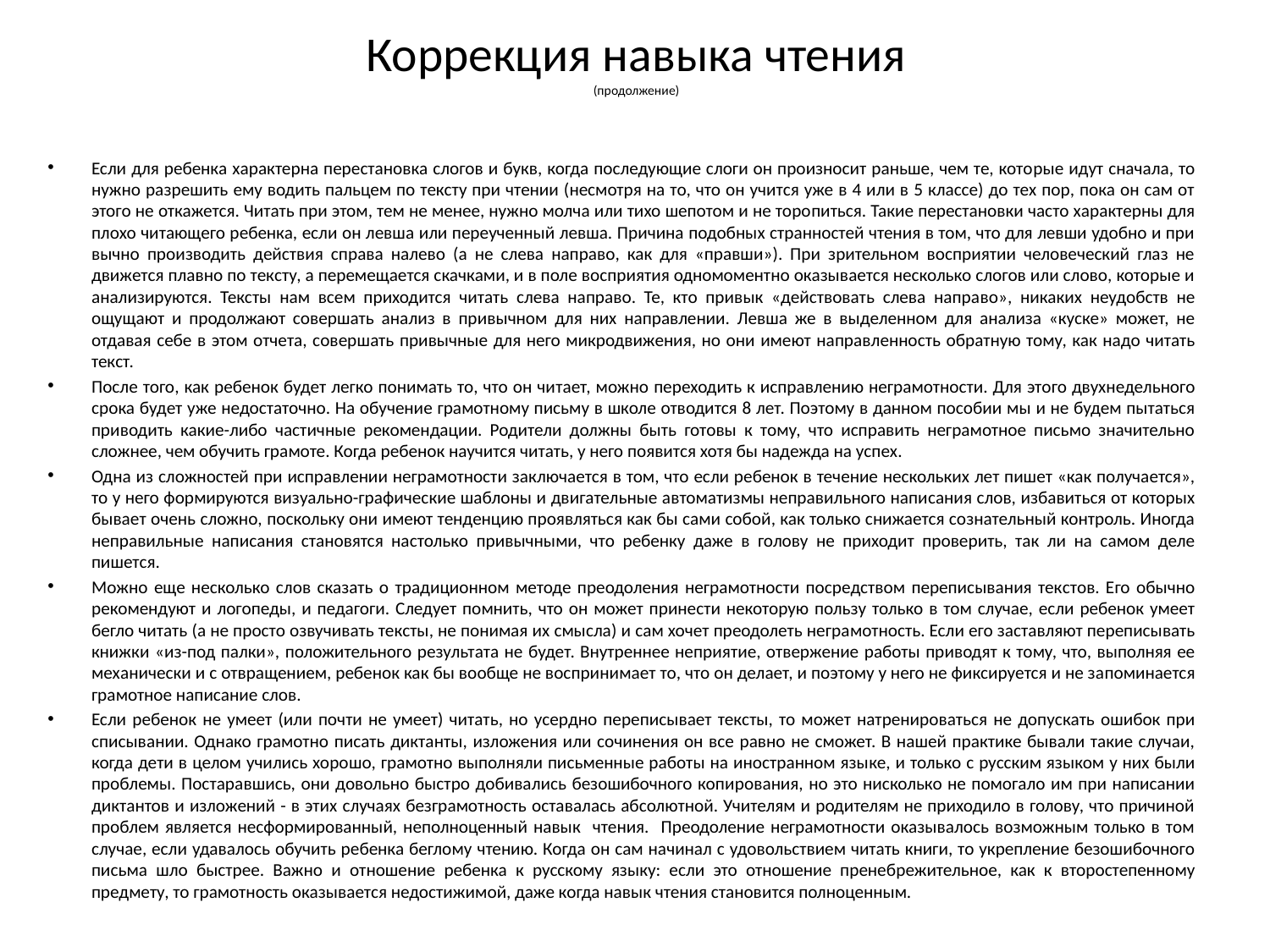

# Коррекция навыка чтения (продолжение)

Если для ребенка характерна перестановка слогов и букв, когда последующие слоги он произносит раньше, чем те, кото­рые идут сначала, то нужно разрешить ему водить пальцем по тексту при чтении (несмотря на то, что он учится уже в 4 или в 5 классе) до тех пор, пока он сам от этого не откажется. Читать при этом, тем не менее, нужно молча или тихо шепотом и не торо­питься. Такие перестановки часто характерны для плохо читаю­щего ребенка, если он левша или переученный левша. Причина подобных странностей чтения в том, что для левши удобно и при­вычно производить действия справа налево (а не слева направо, как для «правши»). При зрительном восприятии человеческий глаз не движется плавно по тексту, а перемещается скачками, и в поле восприятия одномоментно оказывается несколько слогов или слово, которые и анализируются. Тексты нам всем приходится читать слева направо. Те, кто привык «действовать слева напра­во», никаких неудобств не ощущают и продолжают совершать ана­лиз в привычном для них направлении. Левша же в выделенном для анализа «куске» может, не отдавая себе в этом отчета, совер­шать привычные для него микродвижения, но они имеют направ­ленность обратную тому, как надо читать текст.
После того, как ребенок будет легко понимать то, что он чи­тает, можно переходить к исправлению неграмотности. Для это­го двухнедельного срока будет уже недостаточно. На обучение грамотному письму в школе отводится 8 лет. Поэтому в данном пособии мы и не будем пытаться приводить какие-либо частич­ные рекомендации. Родители должны быть готовы к тому, что исправить неграмотное письмо значительно сложнее, чем обу­чить грамоте. Когда ребенок научится читать, у него появится хотя бы надежда на успех.
Одна из сложностей при исправлении неграмотности зак­лючается в том, что если ребенок в течение нескольких лет пишет «как получается», то у него формируются визуально-графичес­кие шаблоны и двигательные автоматизмы неправильного напи­сания слов, избавиться от которых бывает очень сложно, поскольку они имеют тенденцию проявляться как бы сами собой, как только снижается сознательный контроль. Иногда неправильные напи­сания становятся настолько привычными, что ребенку даже в го­лову не приходит проверить, так ли на самом деле пишется.
Можно еще несколько слов сказать о традиционном методе преодоления неграмотности посредством переписывания тек­стов. Его обычно рекомендуют и логопеды, и педагоги. Следует помнить, что он может принести некоторую пользу только в том случае, если ребенок умеет бегло читать (а не просто озвучивать тексты, не понимая их смысла) и сам хочет преодолеть негра­мотность. Если его заставляют переписывать книжки «из-под палки», положительного результата не будет. Внутреннее неприя­тие, отвержение работы приводят к тому, что, выполняя ее меха­нически и с отвращением, ребенок как бы вообще не восприни­мает то, что он делает, и поэтому у него не фиксируется и не за­поминается грамотное написание слов.
Если ребенок не умеет (или почти не умеет) читать, но усер­дно переписывает тексты, то может натренироваться не допус­кать ошибок при списывании. Однако грамотно писать диктан­ты, изложения или сочинения он все равно не сможет. В нашей практике бывали такие случаи, когда дети в целом учились хоро­шо, грамотно выполняли письменные работы на иностранном язы­ке, и только с русским языком у них были проблемы. Постарав­шись, они довольно быстро добивались безошибочного копи­рования, но это нисколько не помогало им при написании дик­тантов и изложений - в этих случаях безграмотность оставалась абсолютной. Учителям и родителям не приходило в голову, что причиной проблем является несформированный, неполноценный навык  чтения.  Преодоление неграмотности оказывалось возможным только в том случае, если удавалось обучить ребенка бегло­му чтению. Когда он сам начинал с удовольствием читать книги, то укрепление безошибочного письма шло быстрее. Важно и от­ношение ребенка к русскому языку: если это отношение пренеб­режительное, как к второстепенному предмету, то грамотность оказывается недостижимой, даже когда навык чтения становится полноценным.